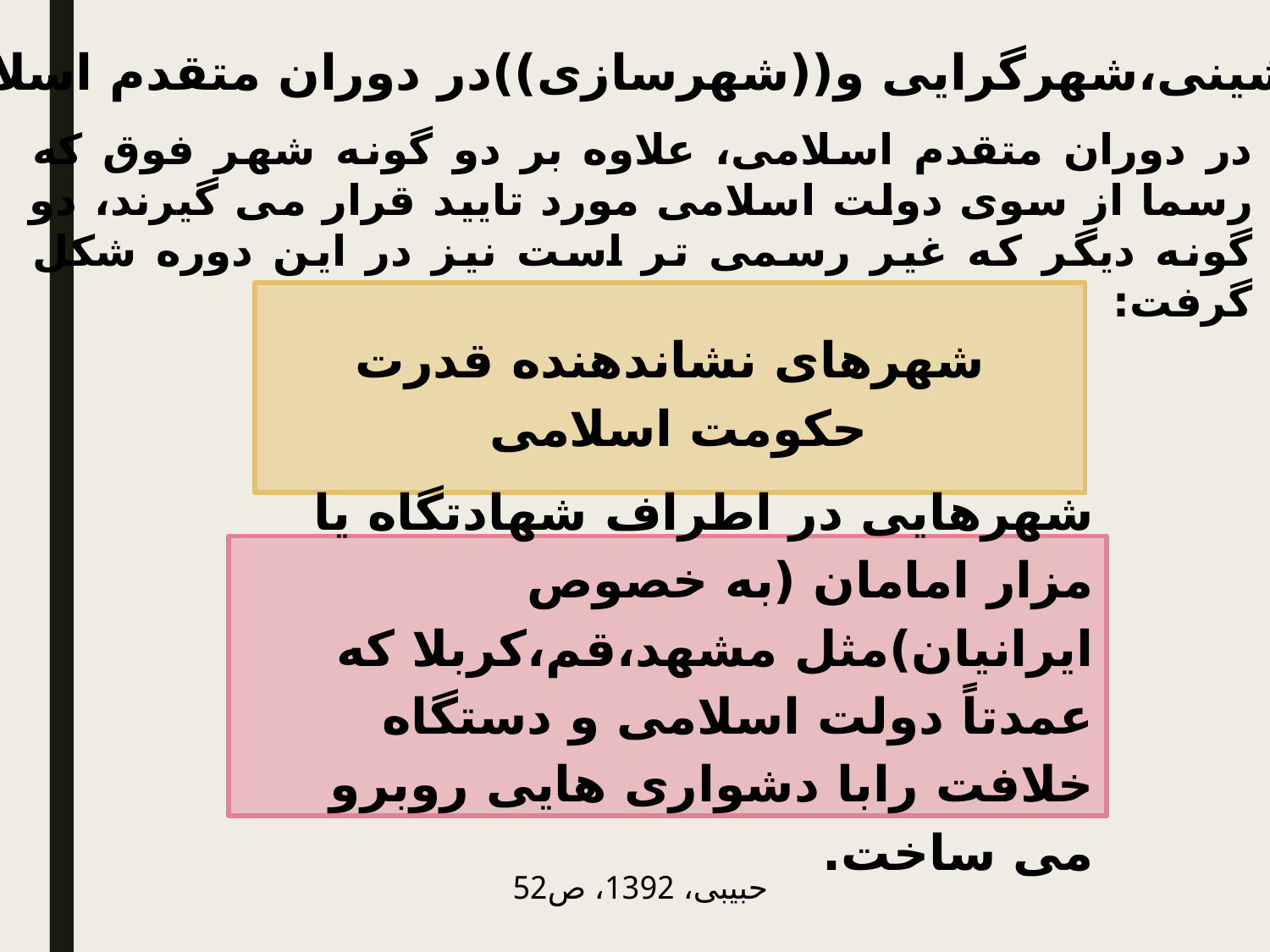

شهرنشینی،شهرگرایی و((شهرسازی))در دوران متقدم اسلامی
در دوران متقدم اسلامی، علاوه بر دو گونه شهر فوق که رسما از سوی دولت اسلامی مورد تایید قرار می گیرند، دو گونه دیگر که غیر رسمی تر است نیز در این دوره شکل گرفت:
شهرهای نشاندهنده قدرت حکومت اسلامی
شهرهایی در اطراف شهادتگاه یا مزار امامان (به خصوص ایرانیان)مثل مشهد،قم،کربلا که عمدتاً دولت اسلامی و دستگاه خلافت رابا دشواری هایی روبرو می ساخت.
حبیبی، 1392، ص52